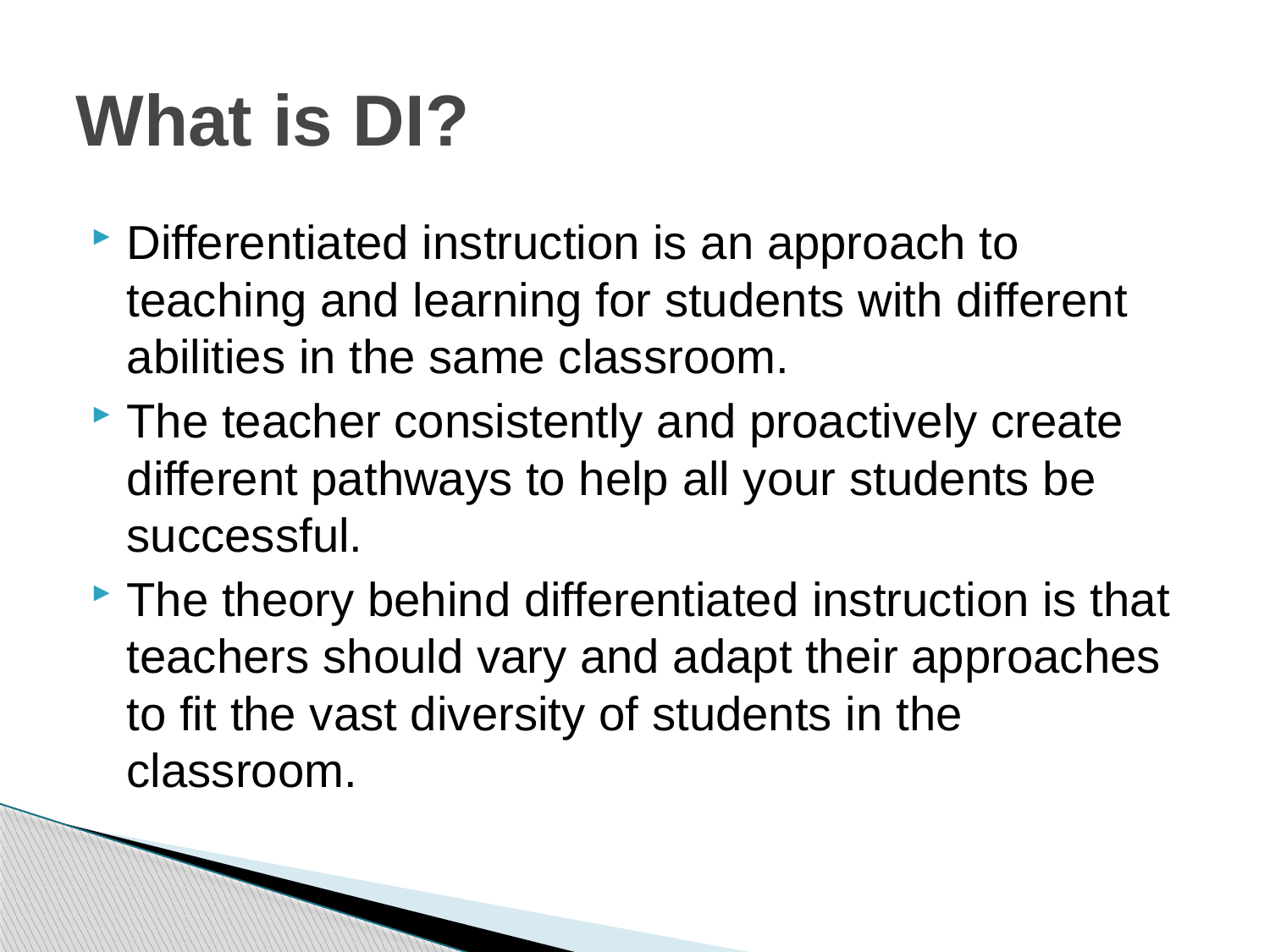

# What is DI?
Differentiated instruction is an approach to teaching and learning for students with different abilities in the same classroom.
The teacher consistently and proactively create different pathways to help all your students be successful.
The theory behind differentiated instruction is that teachers should vary and adapt their approaches to fit the vast diversity of students in the classroom.